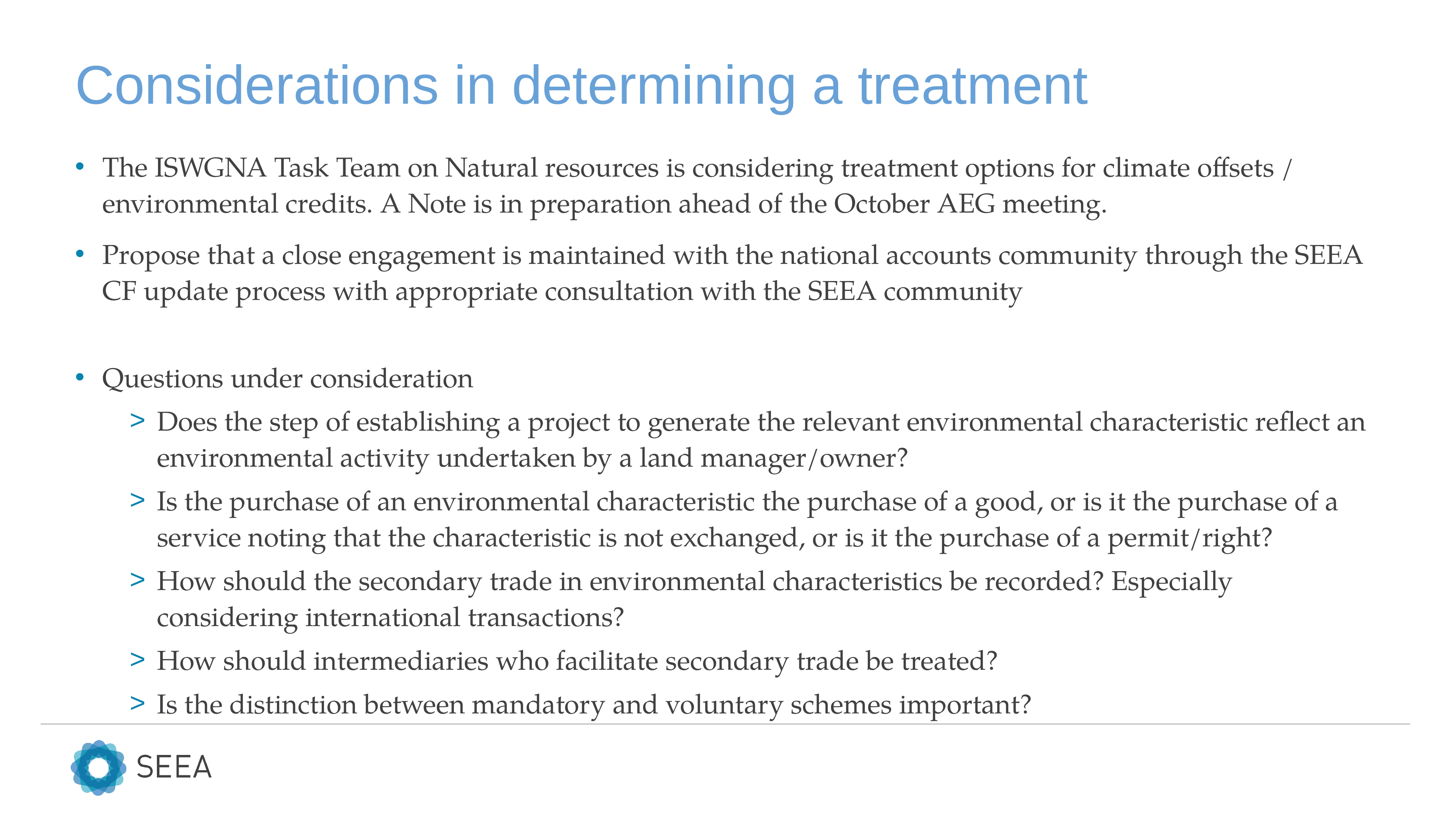

# Considerations in determining a treatment
The ISWGNA Task Team on Natural resources is considering treatment options for climate offsets / environmental credits. A Note is in preparation ahead of the October AEG meeting.
Propose that a close engagement is maintained with the national accounts community through the SEEA CF update process with appropriate consultation with the SEEA community
Questions under consideration
Does the step of establishing a project to generate the relevant environmental characteristic reflect an environmental activity undertaken by a land manager/owner?
Is the purchase of an environmental characteristic the purchase of a good, or is it the purchase of a service noting that the characteristic is not exchanged, or is it the purchase of a permit/right?
How should the secondary trade in environmental characteristics be recorded? Especially considering international transactions?
How should intermediaries who facilitate secondary trade be treated?
Is the distinction between mandatory and voluntary schemes important?